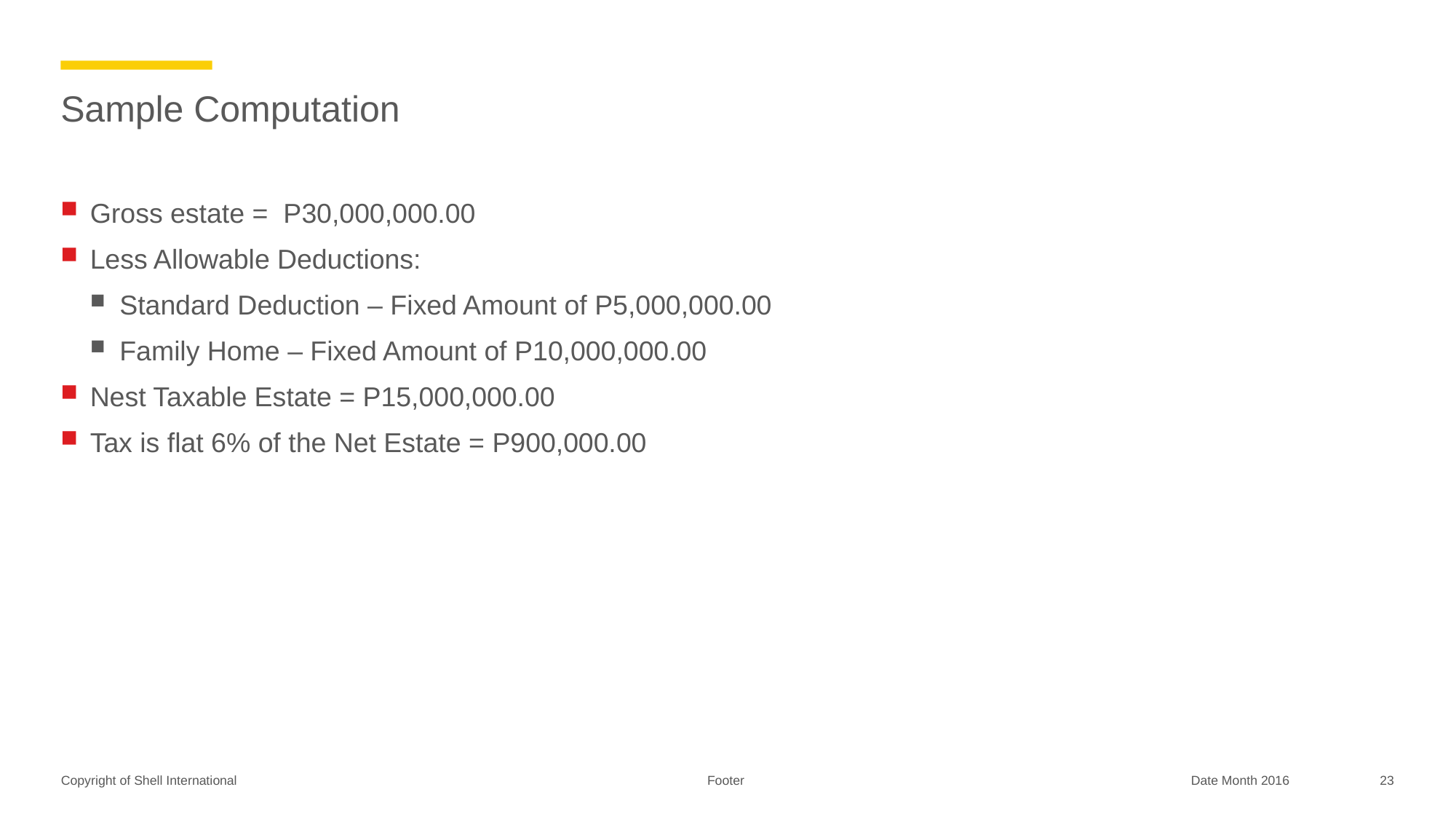

# Sample Computation
Gross estate =  P30,000,000.00
Less Allowable Deductions:
Standard Deduction – Fixed Amount of P5,000,000.00
Family Home – Fixed Amount of P10,000,000.00
Nest Taxable Estate = P15,000,000.00
Tax is flat 6% of the Net Estate = P900,000.00

Footer
23
Date Month 2016